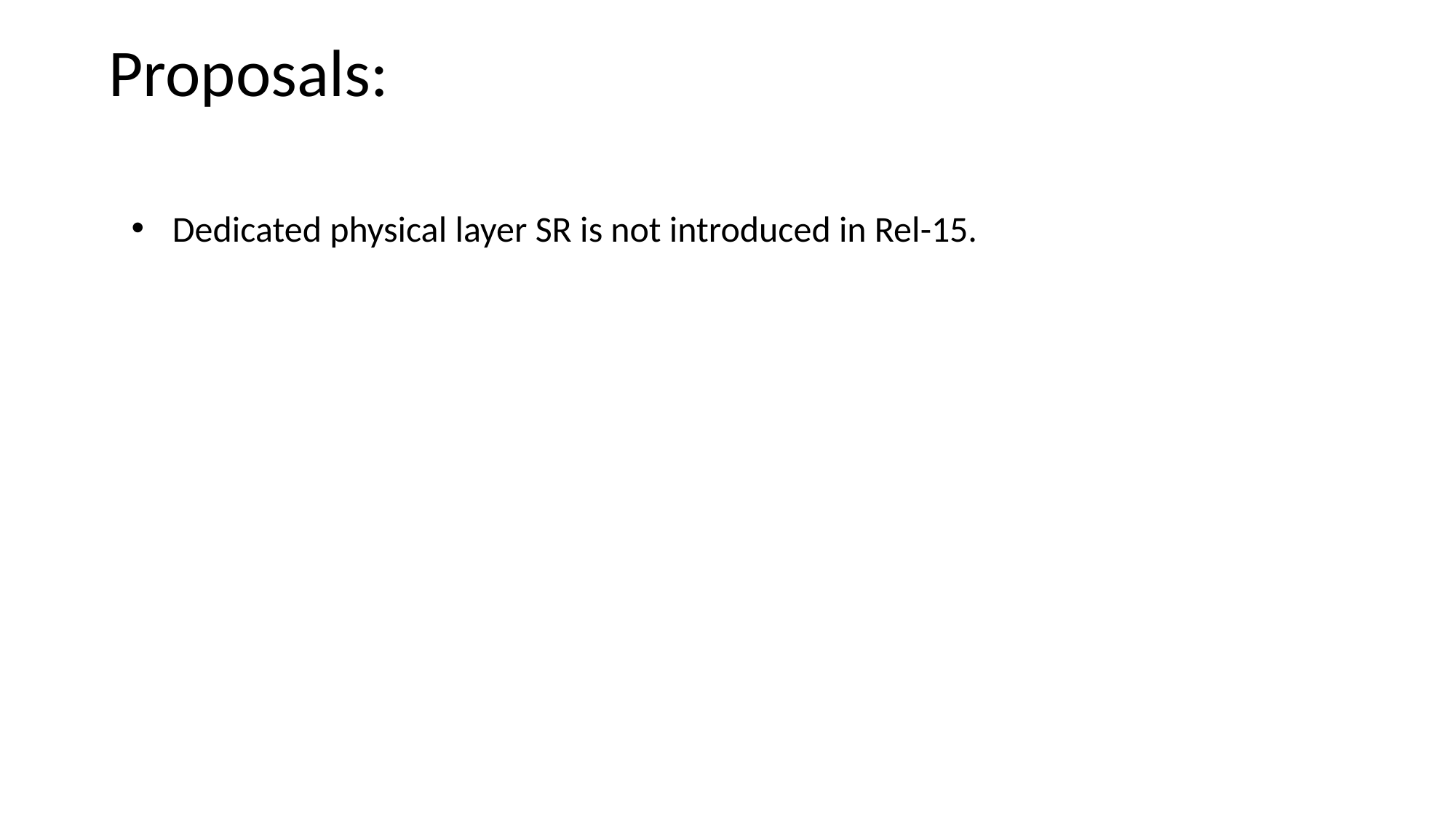

Proposals:

Dedicated physical layer SR is not introduced in Rel-15.